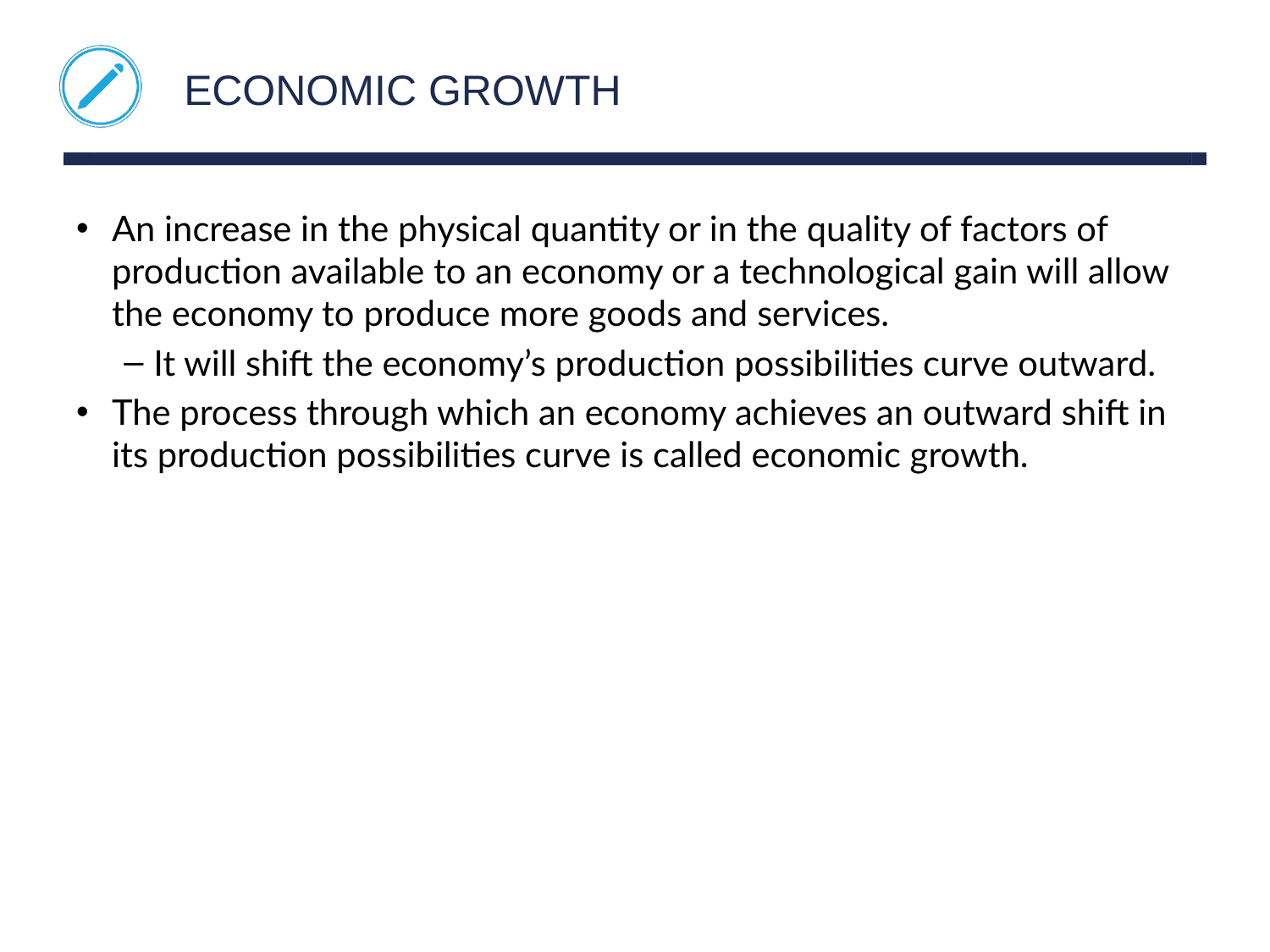

# Economic growth
An increase in the physical quantity or in the quality of factors of production available to an economy or a technological gain will allow the economy to produce more goods and services.
It will shift the economy’s production possibilities curve outward.
The process through which an economy achieves an outward shift in its production possibilities curve is called economic growth.